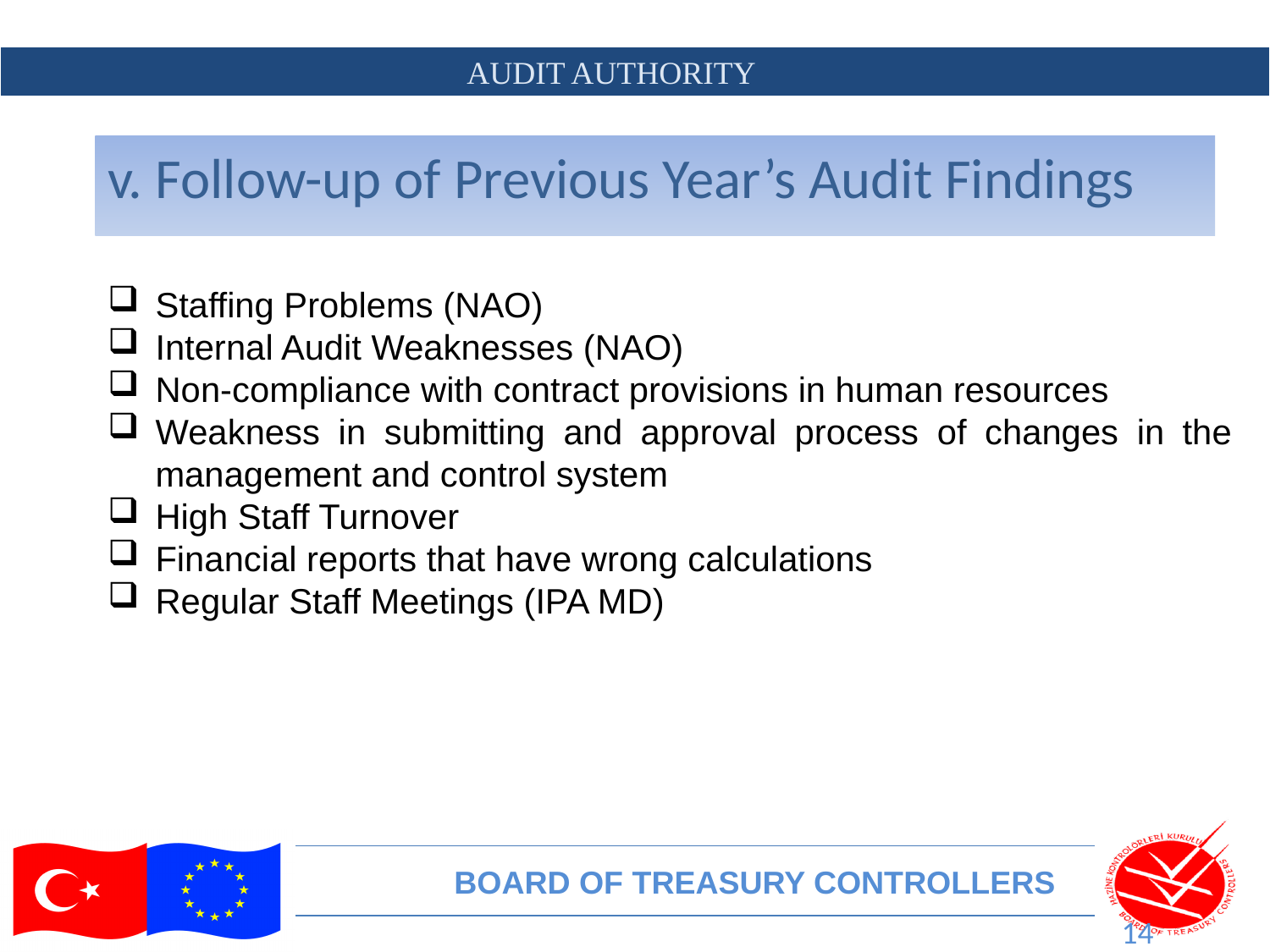

# v. Follow-up of Previous Year’s Audit Findings
Staffing Problems (NAO)
Internal Audit Weaknesses (NAO)
Non-compliance with contract provisions in human resources
Weakness in submitting and approval process of changes in the management and control system
High Staff Turnover
Financial reports that have wrong calculations
Regular Staff Meetings (IPA MD)
14